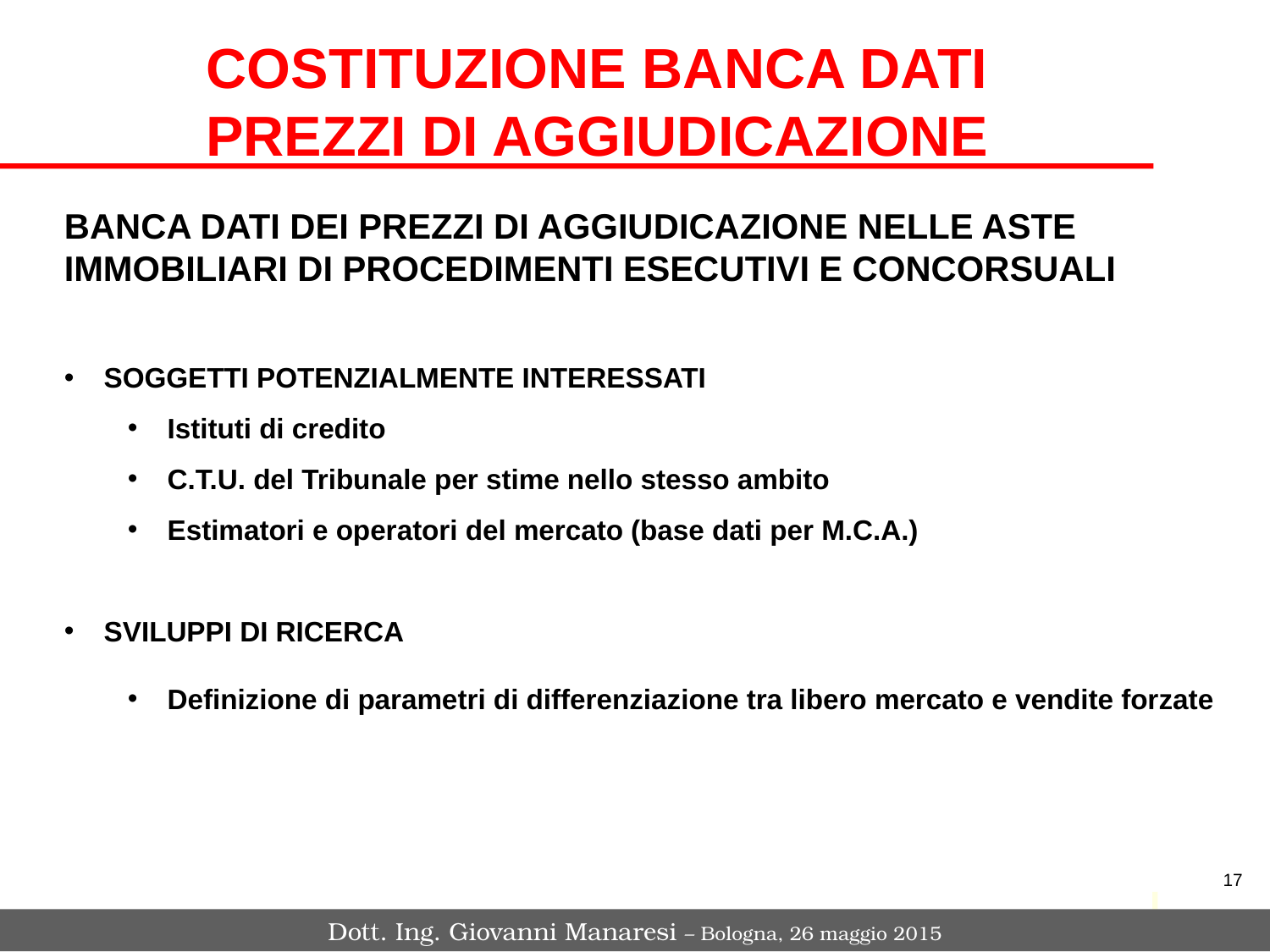

# COSTITUZIONE BANCA DATI PREZZI DI AGGIUDICAZIONE
BANCA DATI DEI PREZZI DI AGGIUDICAZIONE NELLE ASTE IMMOBILIARI DI PROCEDIMENTI ESECUTIVI E CONCORSUALI

SOGGETTI POTENZIALMENTE INTERESSATI
Istituti di credito
C.T.U. del Tribunale per stime nello stesso ambito
Estimatori e operatori del mercato (base dati per M.C.A.)

SVILUPPI DI RICERCA

Definizione di parametri di differenziazione tra libero mercato e vendite forzate

17